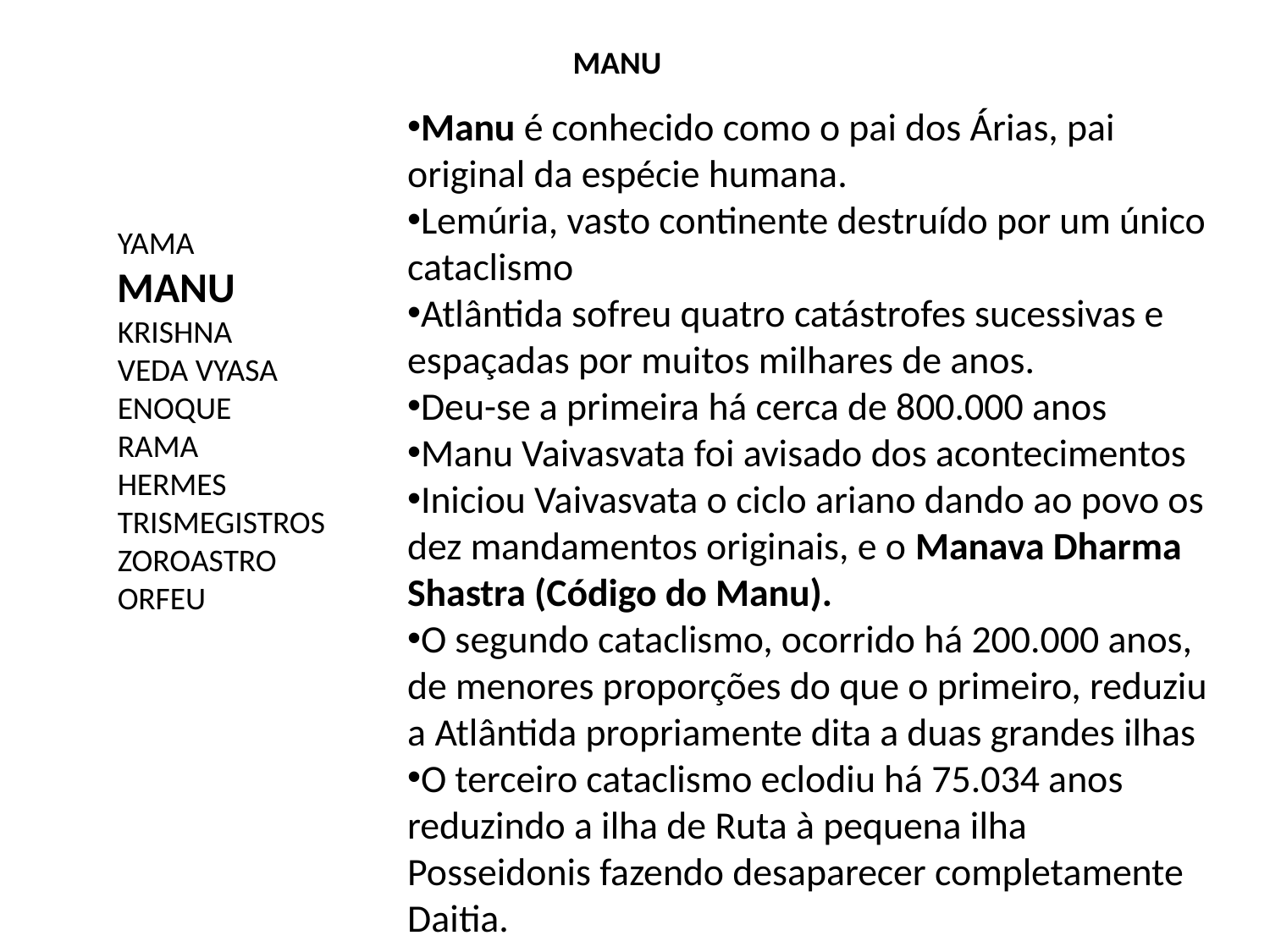

MANU
Manu é conhecido como o pai dos Árias, pai original da espécie humana.
Lemúria, vasto continente destruído por um único cataclismo
Atlântida sofreu quatro catástrofes sucessivas e espaçadas por muitos milhares de anos.
Deu-se a primeira há cerca de 800.000 anos
Manu Vaivasvata foi avisado dos acontecimentos
Iniciou Vaivasvata o ciclo ariano dando ao povo os dez mandamentos originais, e o Manava Dharma Shastra (Código do Manu).
O segundo cataclismo, ocorrido há 200.000 anos, de menores proporções do que o primeiro, reduziu a Atlântida propriamente dita a duas grandes ilhas
O terceiro cataclismo eclodiu há 75.034 anos reduzindo a ilha de Ruta à pequena ilha Posseidonis fazendo desaparecer completamente Daitia.
YAMA
MANU
KRISHNA
VEDA VYASA
ENOQUE
RAMA
HERMES TRISMEGISTROS
ZOROASTRO
ORFEU